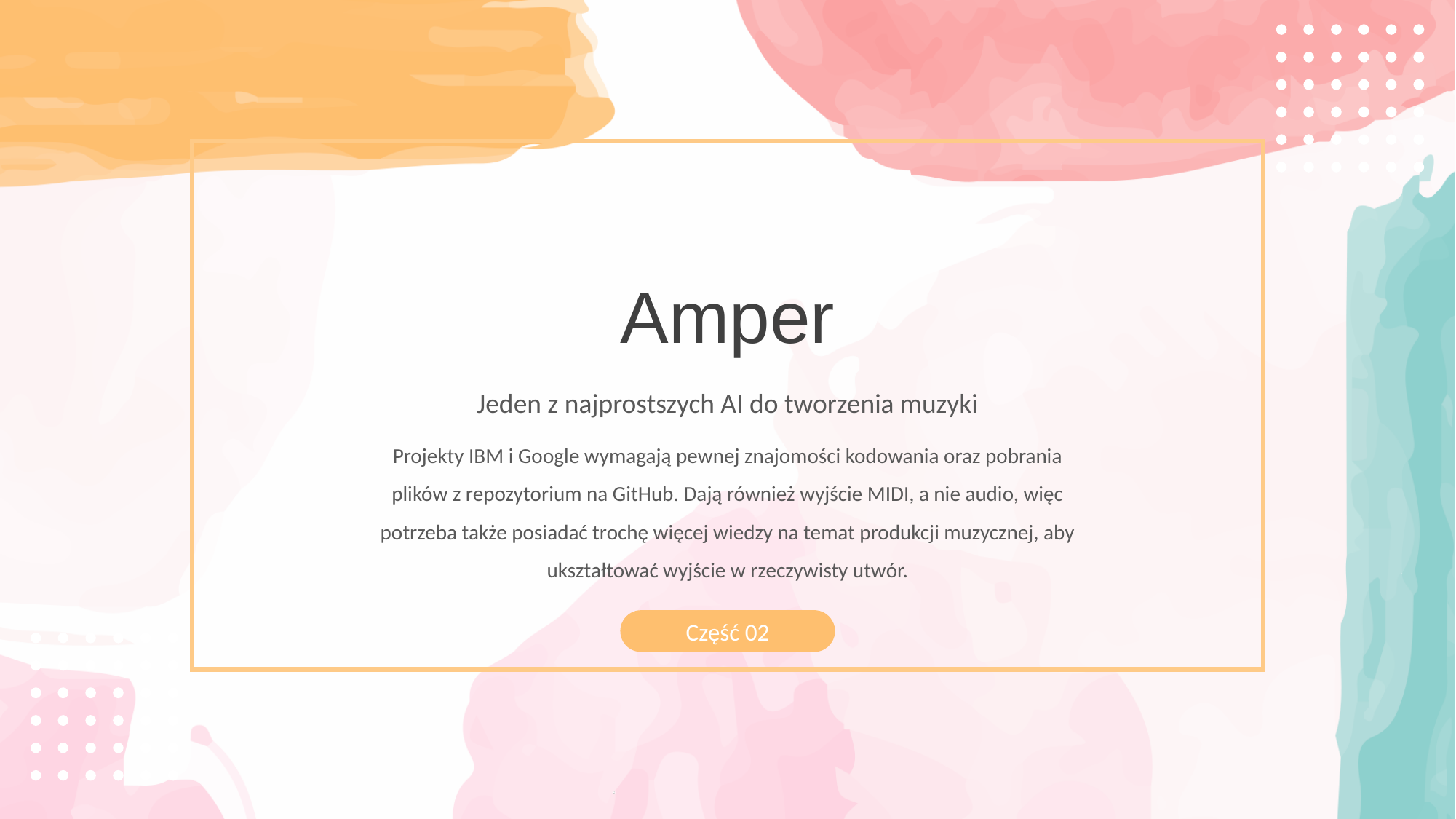

Amper
Jeden z najprostszych AI do tworzenia muzyki
Projekty IBM i Google wymagają pewnej znajomości kodowania oraz pobrania plików z repozytorium na GitHub. Dają również wyjście MIDI, a nie audio, więc potrzeba także posiadać trochę więcej wiedzy na temat produkcji muzycznej, aby ukształtować wyjście w rzeczywisty utwór.
Część 02